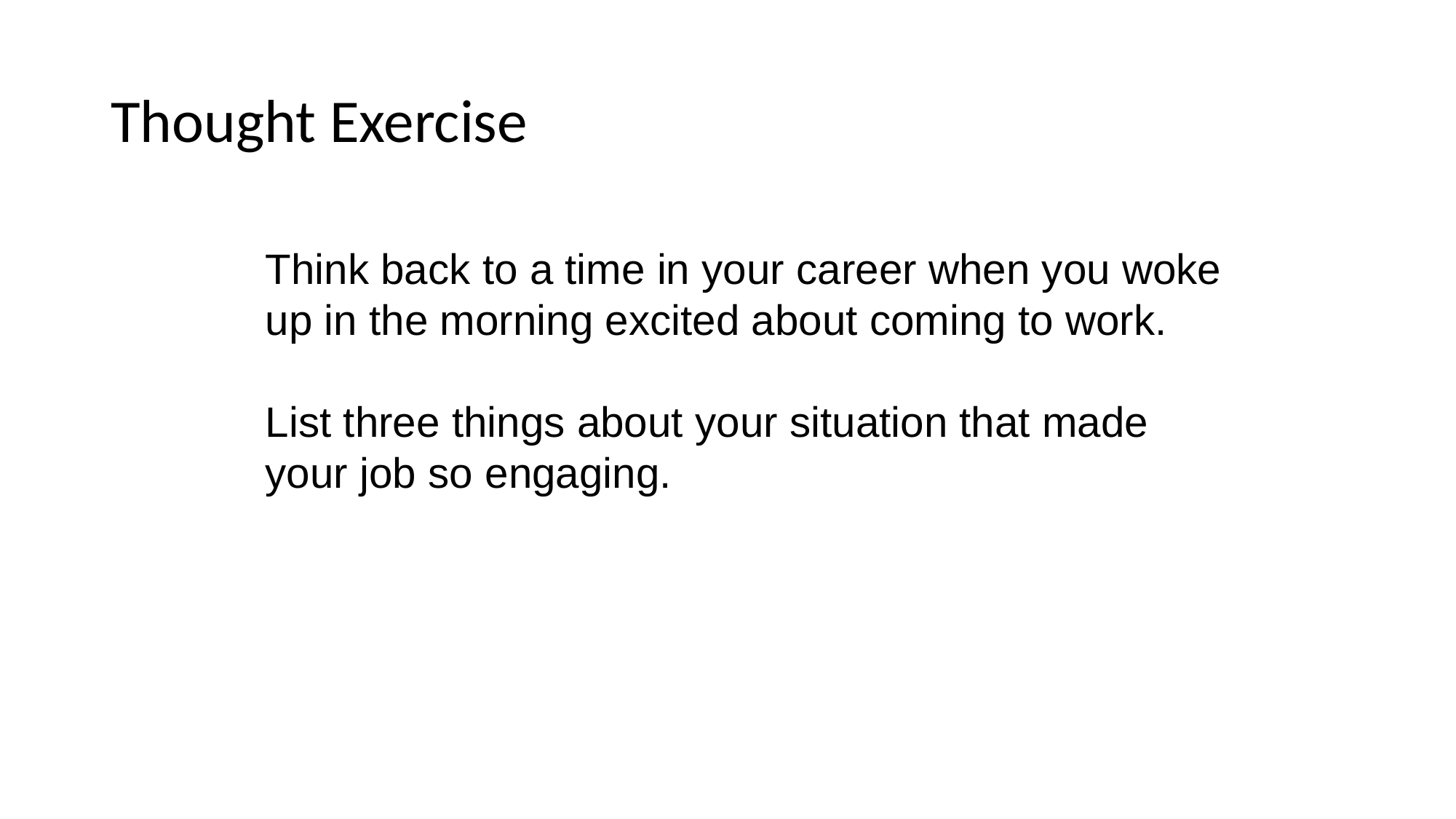

# Thought Exercise
Think back to a time in your career when you woke up in the morning excited about coming to work.

List three things about your situation that made your job so engaging.